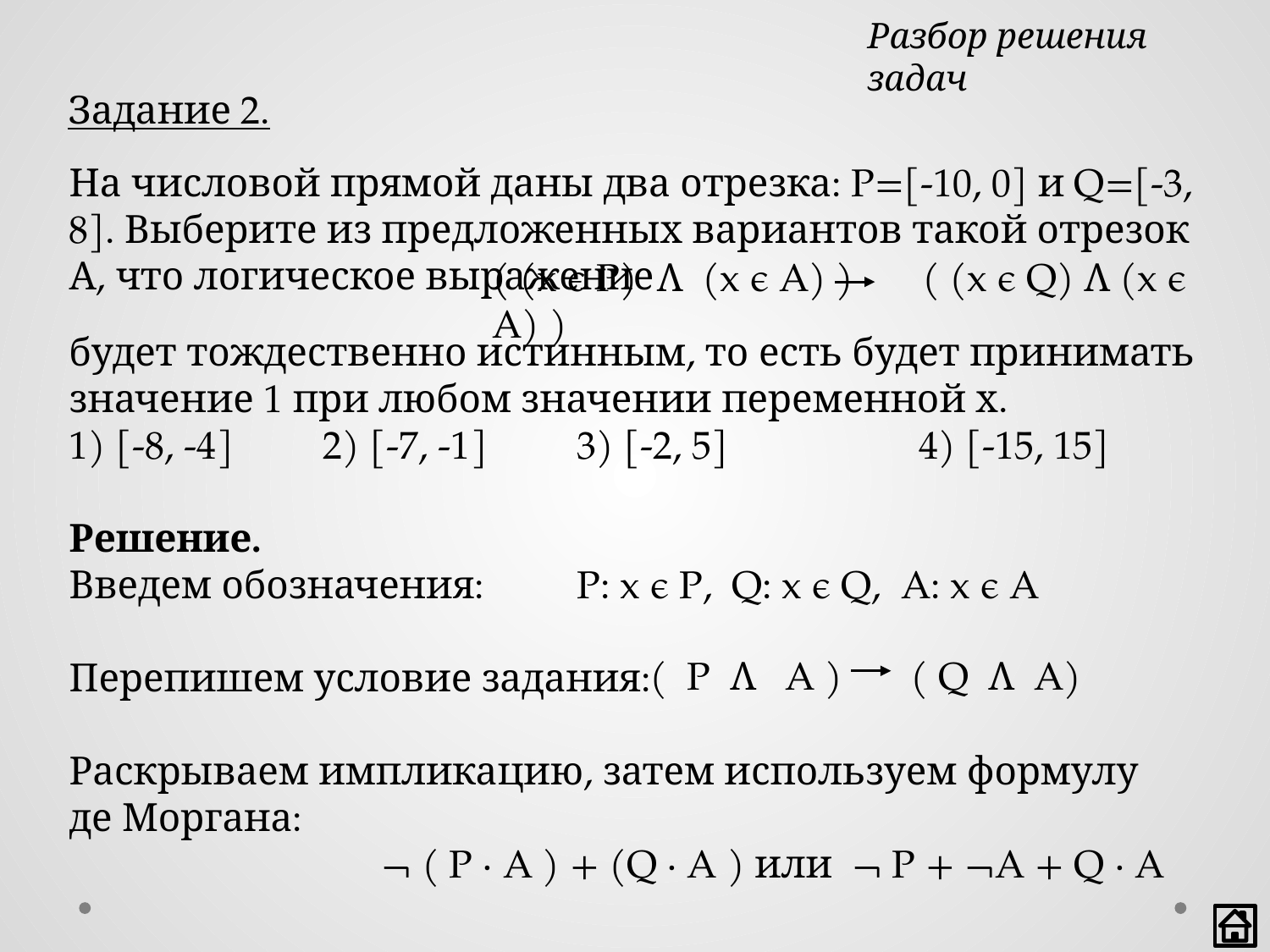

Разбор решения задач
Задание 2.
На числовой прямой даны два отрезка: P=[-10, 0] и Q=[-3, 8]. Выберите из предложенных вариантов такой отрезок А, что логическое выражение
( (x ϵ P)  Ʌ  (x ϵ A) )       ( (x ϵ Q) Ʌ (x ϵ A) )
будет тождественно истинным, то есть будет принимать значение 1 при любом значении переменной х.
1) [-8, -4]	2) [-7, -1] 	3) [-2, 5] 	         4) [-15, 15]

Решение.
Введем обозначения: 	P: x ϵ P,  Q: x ϵ Q,  A: x ϵ A

Перепишем условие задания:

Раскрываем импликацию, затем используем формулу
де Моргана:
		      ¬ ( P · A ) + (Q · A ) или  ¬ P + ¬A + Q · A
(  P  Ʌ   A )       ( Q  Ʌ  A)